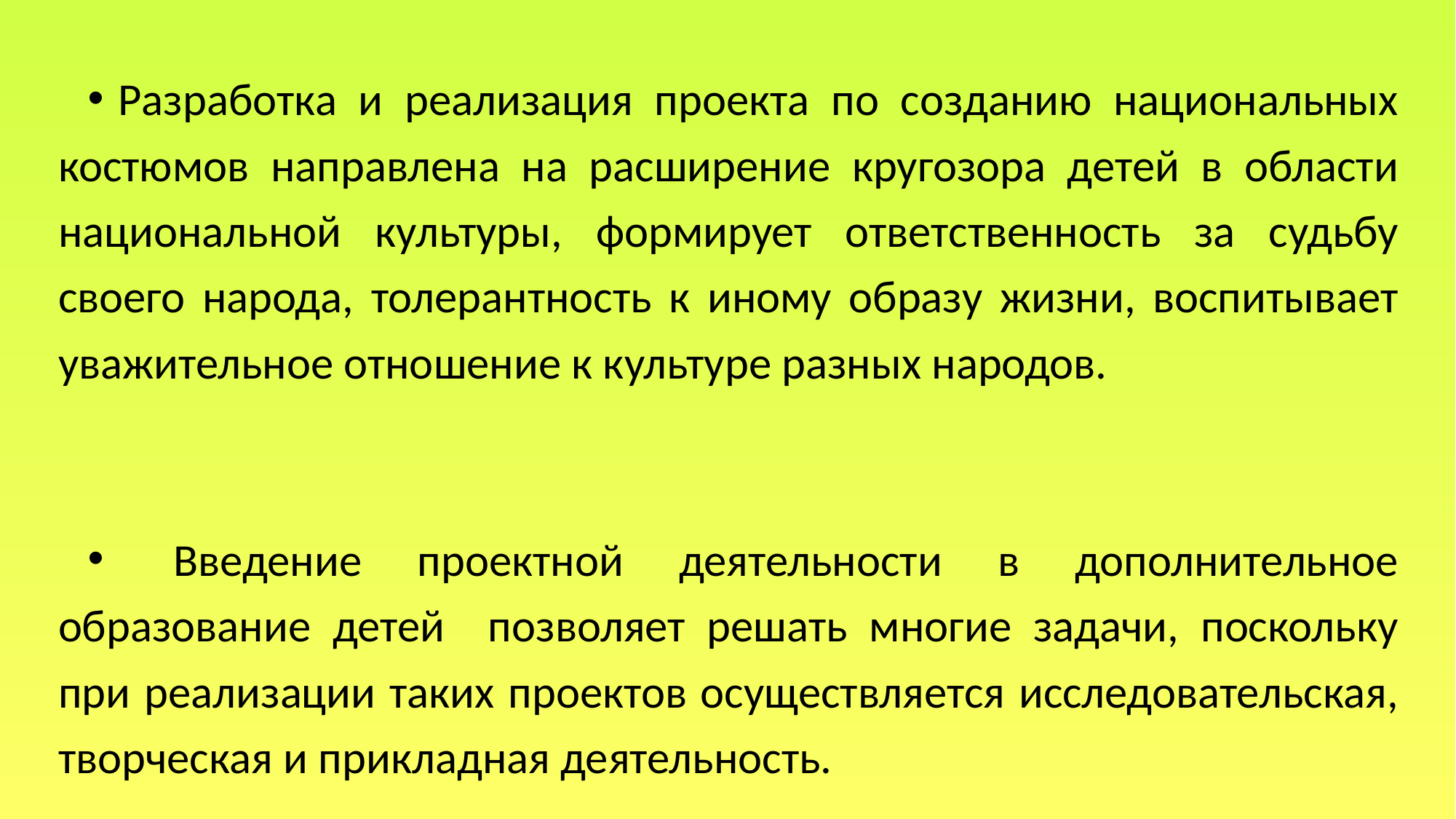

Разработка и реализация проекта по созданию национальных костюмов направлена на расширение кругозора детей в области национальной культуры, формирует ответственность за судьбу своего народа, толерантность к иному образу жизни, воспитывает уважительное отношение к культуре разных народов.

 Введение проектной деятельности в дополнительное образование детей  позволяет решать многие задачи, поскольку при реализации таких проектов осуществляется исследовательская, творческая и прикладная деятельность.